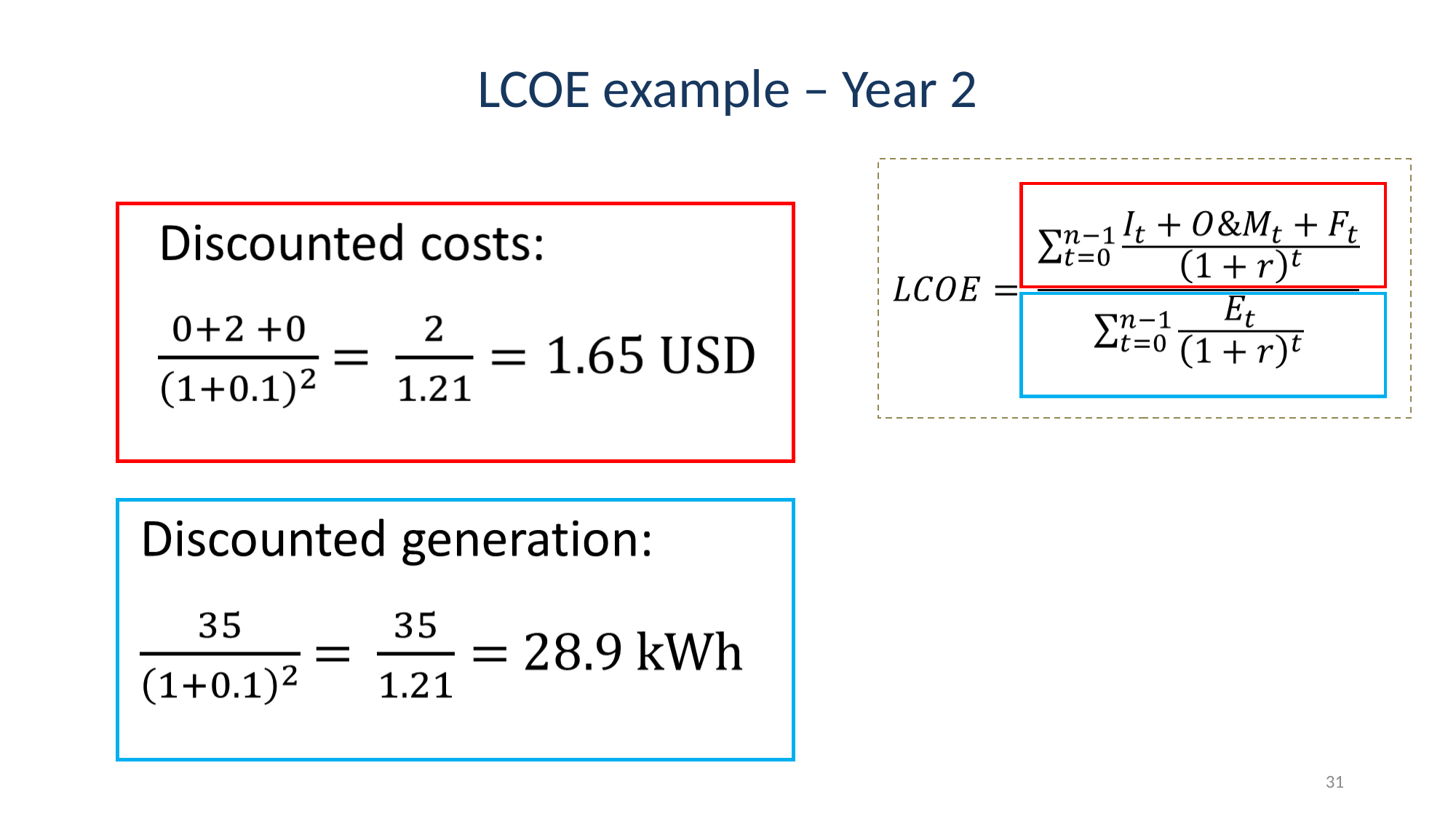

# LCOE example – Year 2

31